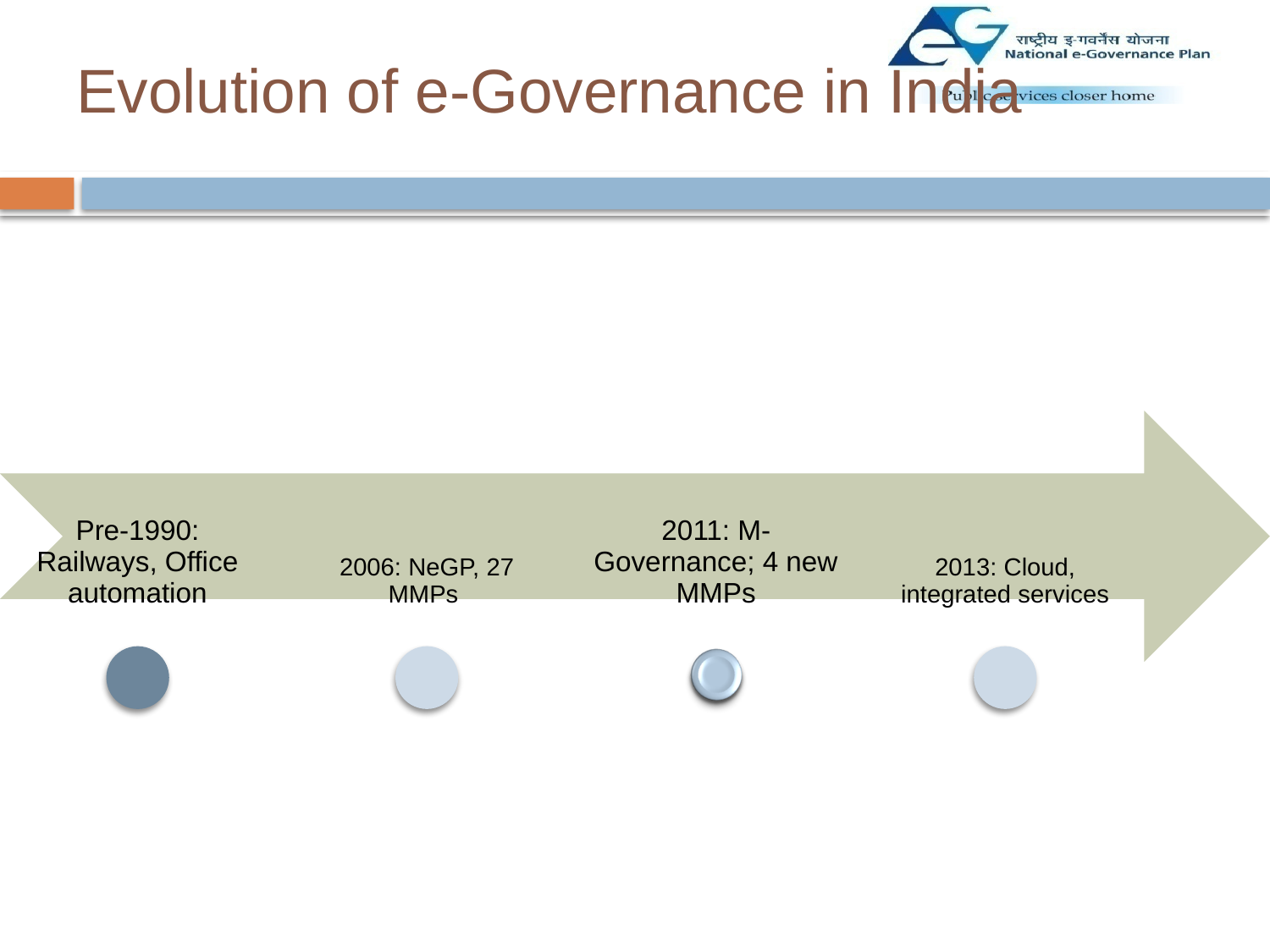

# Evolution of e-Governance in India
Pre-1990: Railways, Office automation
2011: M-Governance; 4 new MMPs
2013: Cloud, integrated services
2006: NeGP, 27 MMPs